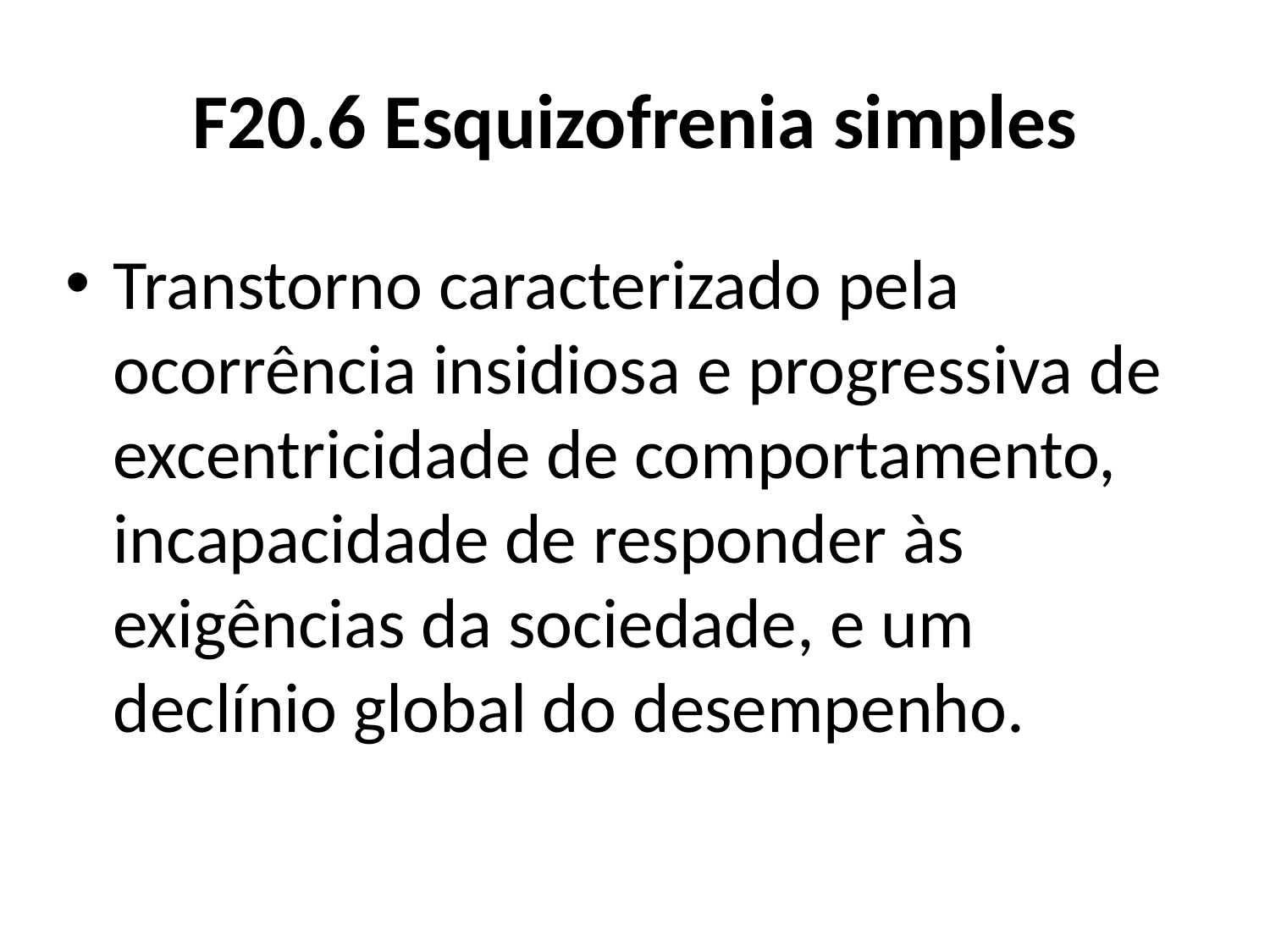

# F20.6 Esquizofrenia simples
Transtorno caracterizado pela ocorrência insidiosa e progressiva de excentricidade de comportamento, incapacidade de responder às exigências da sociedade, e um declínio global do desempenho.